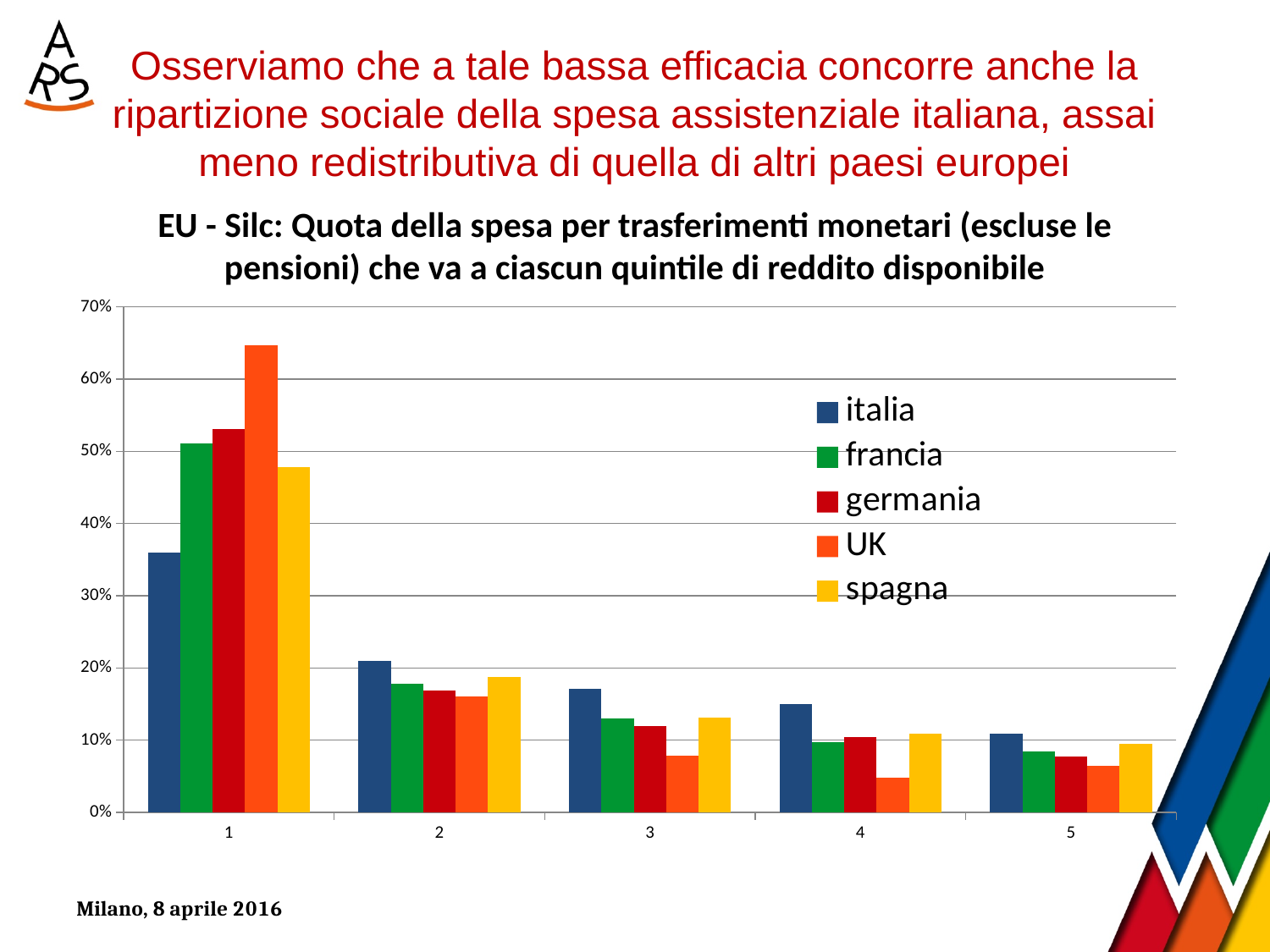

# Osserviamo che a tale bassa efficacia concorre anche la ripartizione sociale della spesa assistenziale italiana, assai meno redistributiva di quella di altri paesi europei
EU - Silc: Quota della spesa per trasferimenti monetari (escluse le pensioni) che va a ciascun quintile di reddito disponibile

### Chart

| Category | italia | francia | germania | UK | spagna |
|---|---|---|---|---|---|
| 1 | 0.35949667780245304 | 0.5106474693872288 | 0.5309356565627615 | 0.6462688715008926 | 0.4782211268444881 |
| 2 | 0.2099037540768357 | 0.17775244911372862 | 0.1683012447574204 | 0.16097919168010866 | 0.1870381569255384 |
| 3 | 0.17136172383505738 | 0.1297380370391054 | 0.1195080807303333 | 0.07837925783372679 | 0.1308413806830644 |
| 4 | 0.14981698188229317 | 0.09699196117503457 | 0.1037152712808561 | 0.047931786598737494 | 0.10888957983896425 |
| 5 | 0.10935135643082068 | 0.08452113482506857 | 0.07718442834263471 | 0.06460317225929642 | 0.0949784093948926 |
Milano, 8 aprile 2016